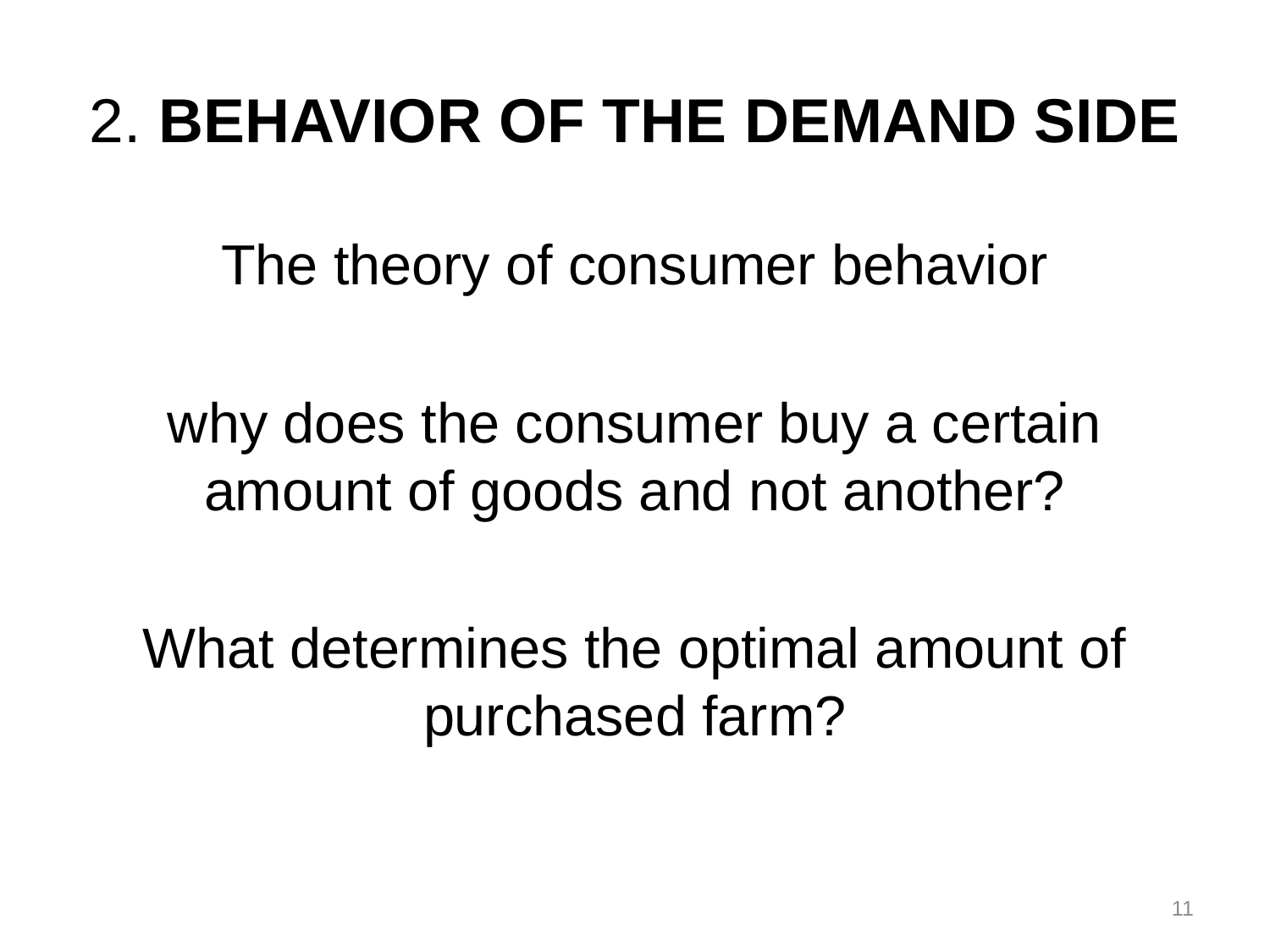

# 2. behavior of the demand side
The theory of consumer behavior

why does the consumer buy a certain amount of goods and not another?

What determines the optimal amount of purchased farm?
11